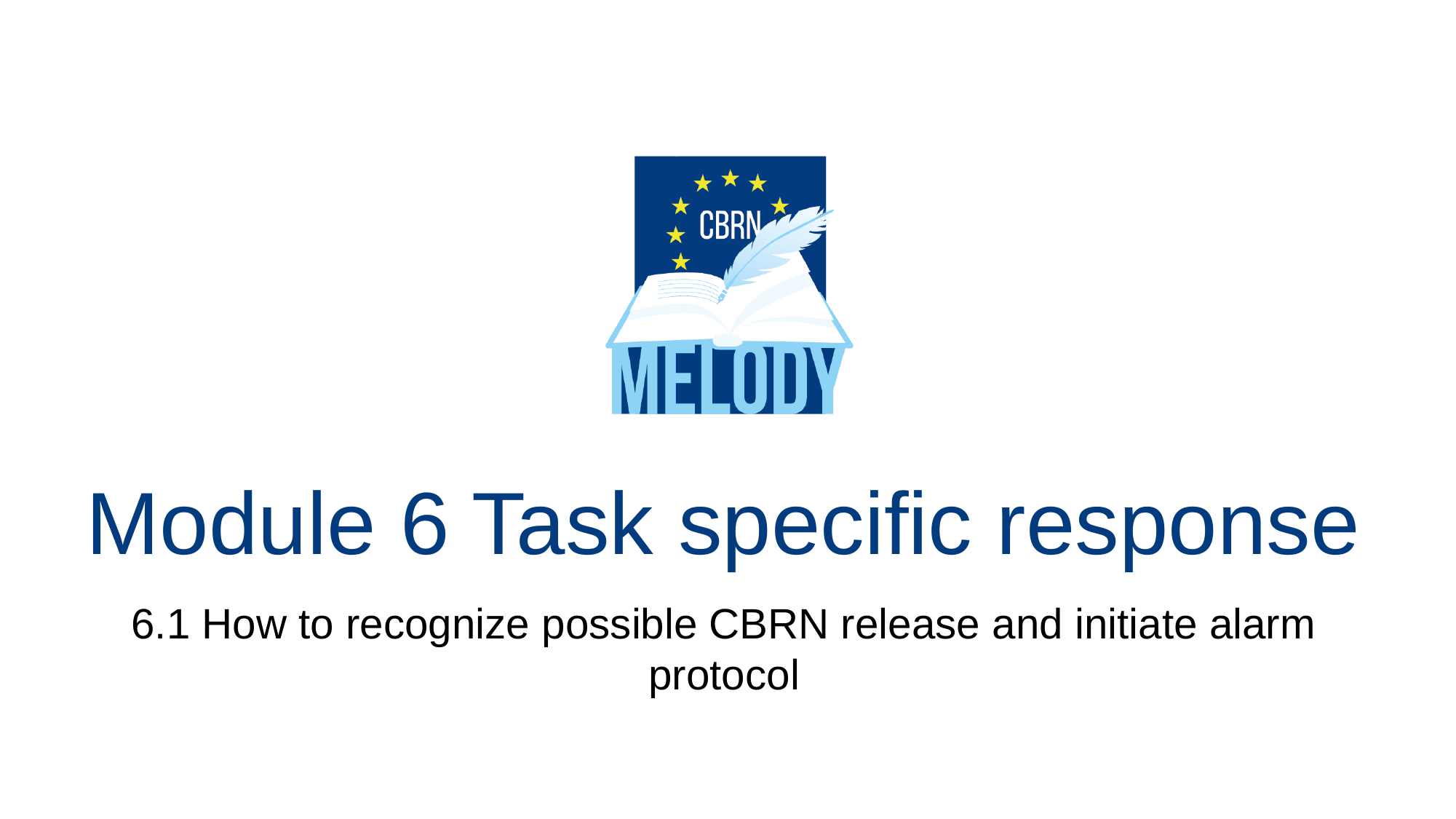

# Module 6 Task specific response
6.1 How to recognize possible CBRN release and initiate alarm protocol